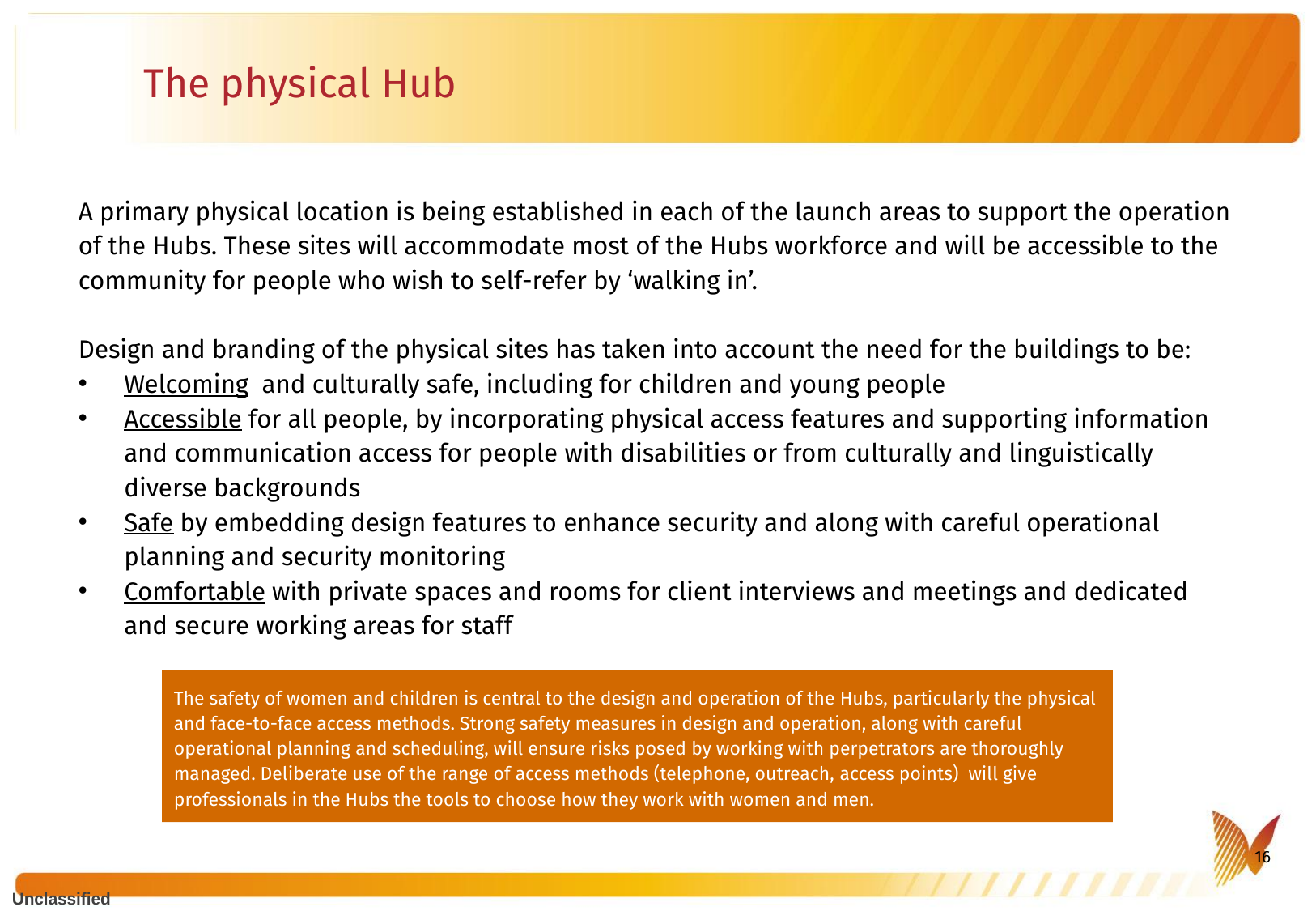

# The physical Hub
A primary physical location is being established in each of the launch areas to support the operation of the Hubs. These sites will accommodate most of the Hubs workforce and will be accessible to the community for people who wish to self-refer by ‘walking in’.

Design and branding of the physical sites has taken into account the need for the buildings to be:
Welcoming  and culturally safe, including for children and young people
Accessible for all people, by incorporating physical access features and supporting information and communication access for people with disabilities or from culturally and linguistically diverse backgrounds
Safe by embedding design features to enhance security and along with careful operational planning and security monitoring
Comfortable with private spaces and rooms for client interviews and meetings and dedicated and secure working areas for staff
The safety of women and children is central to the design and operation of the Hubs, particularly the physical and face-to-face access methods. Strong safety measures in design and operation, along with careful operational planning and scheduling, will ensure risks posed by working with perpetrators are thoroughly managed. Deliberate use of the range of access methods (telephone, outreach, access points)  will give professionals in the Hubs the tools to choose how they work with women and men.
16